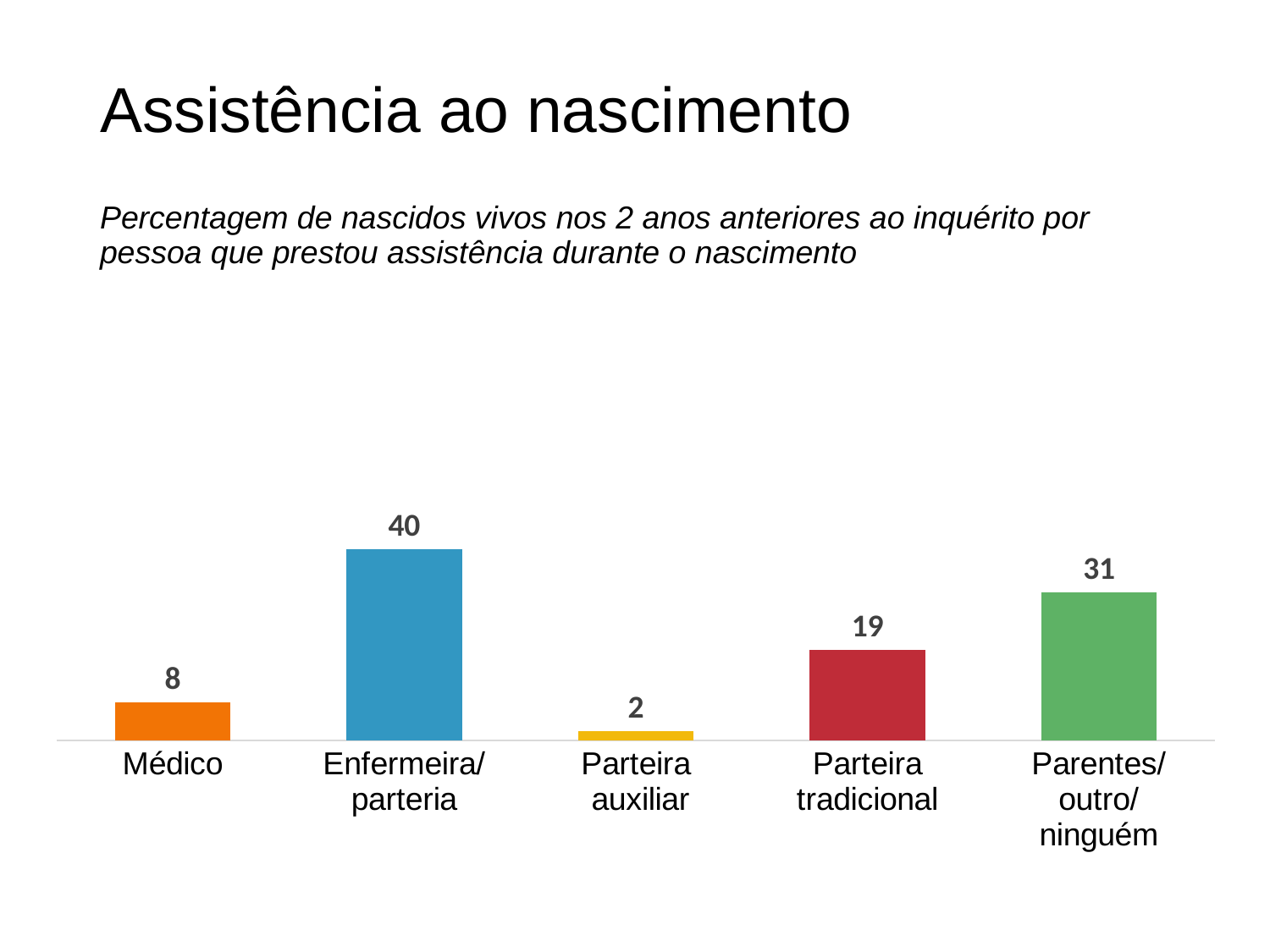

# Assistência ao nascimento
Percentagem de nascidos vivos nos 2 anos anteriores ao inquérito por pessoa que prestou assistência durante o nascimento

### Chart

| Category | Series 1 |
|---|---|
| Médico | 8.0 |
| Enfermeira/
parteria | 40.0 |
| Parteira
 auxiliar | 2.0 |
| Parteira tradicional | 19.0 |
| Parentes/
outro/
ninguém | 31.0 |